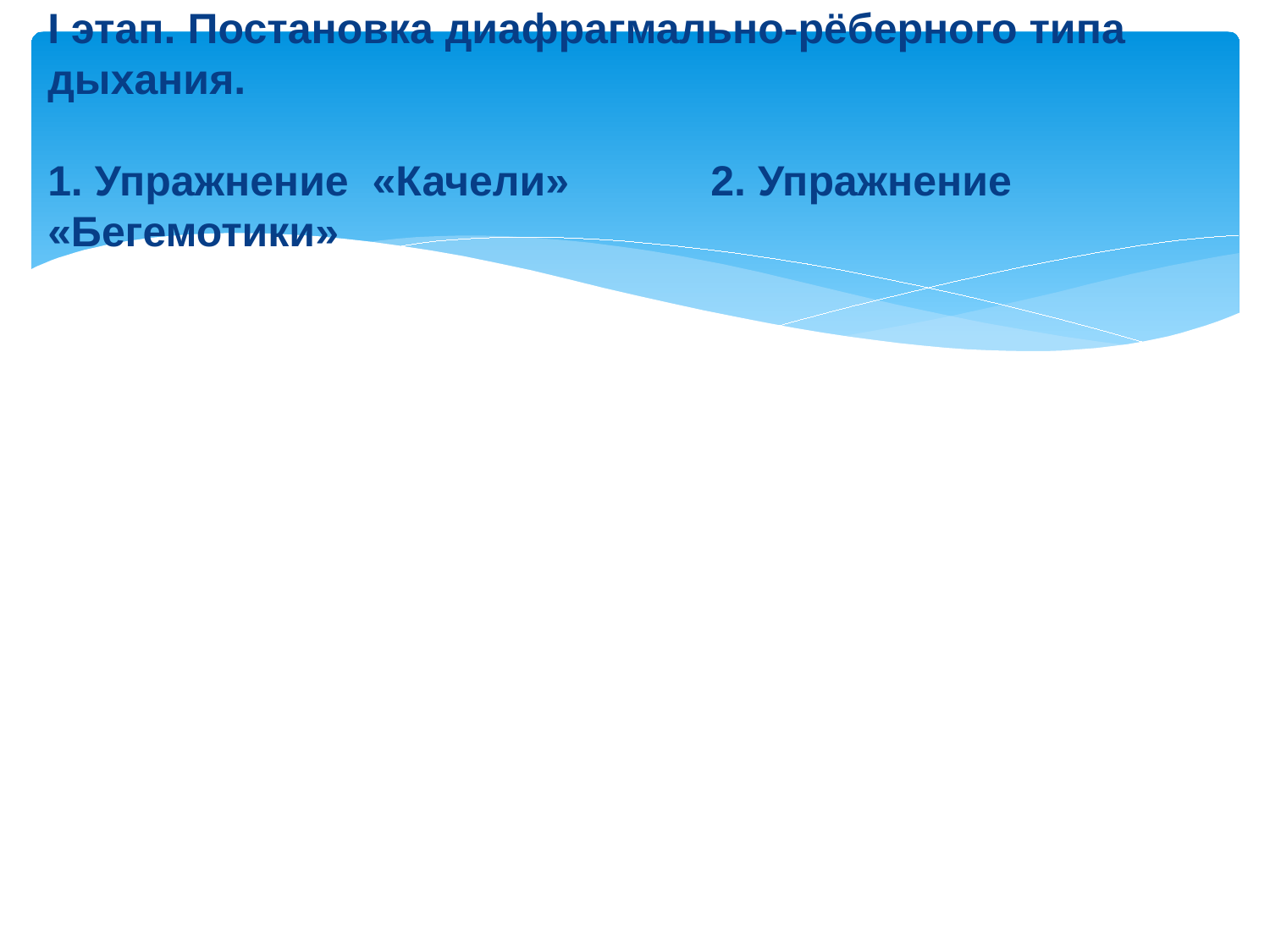

# I этап. Постановка диафрагмально-рёберного типа  дыхания. 1. Упражнение  «Качели»            2. Упражнение  «Бегемотики»